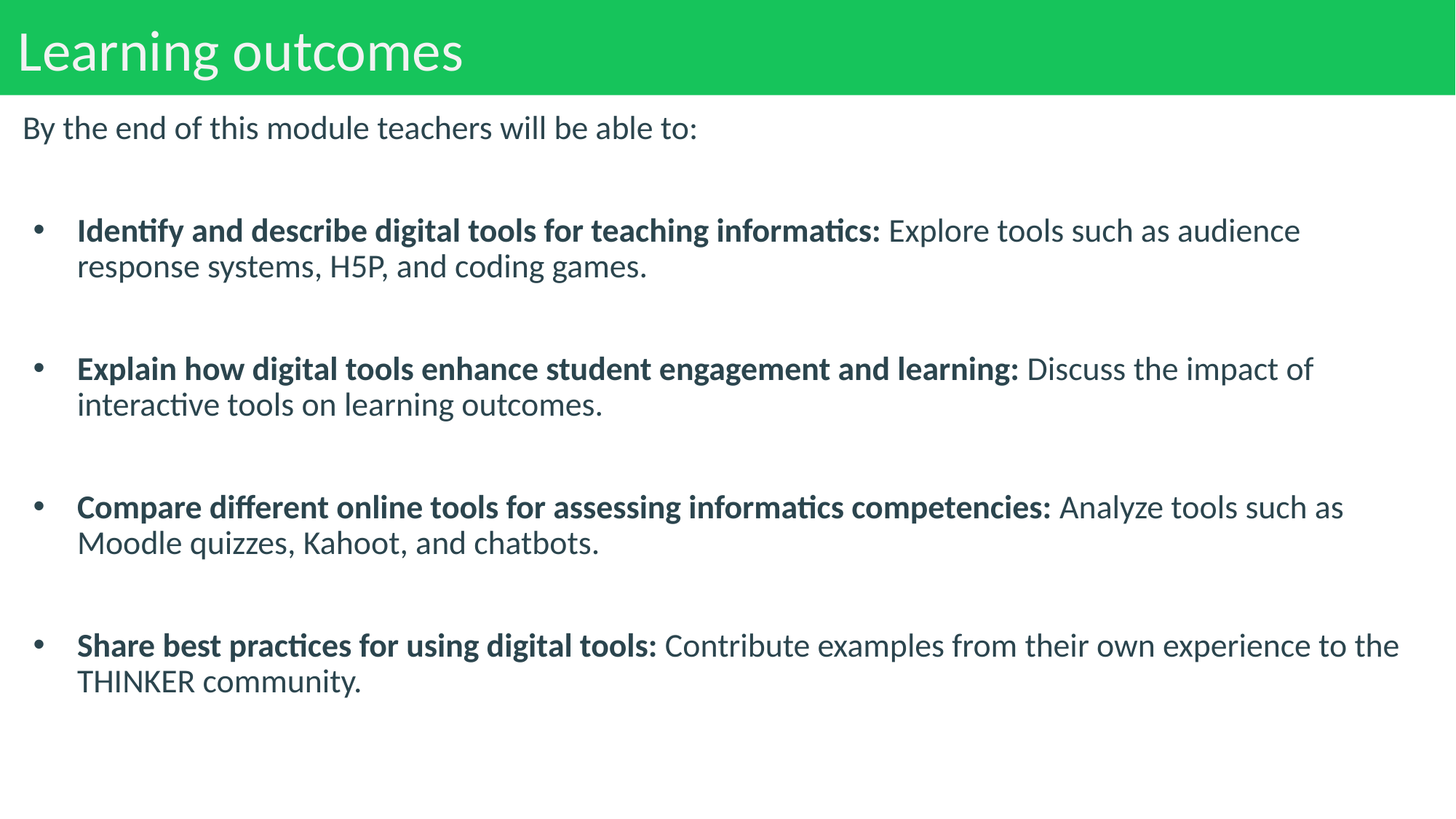

# Learning outcomes
By the end of this module teachers will be able to:

Identify and describe digital tools for teaching informatics: Explore tools such as audience response systems, H5P, and coding games.

Explain how digital tools enhance student engagement and learning: Discuss the impact of interactive tools on learning outcomes.

Compare different online tools for assessing informatics competencies: Analyze tools such as Moodle quizzes, Kahoot, and chatbots.

Share best practices for using digital tools: Contribute examples from their own experience to the THINKER community.